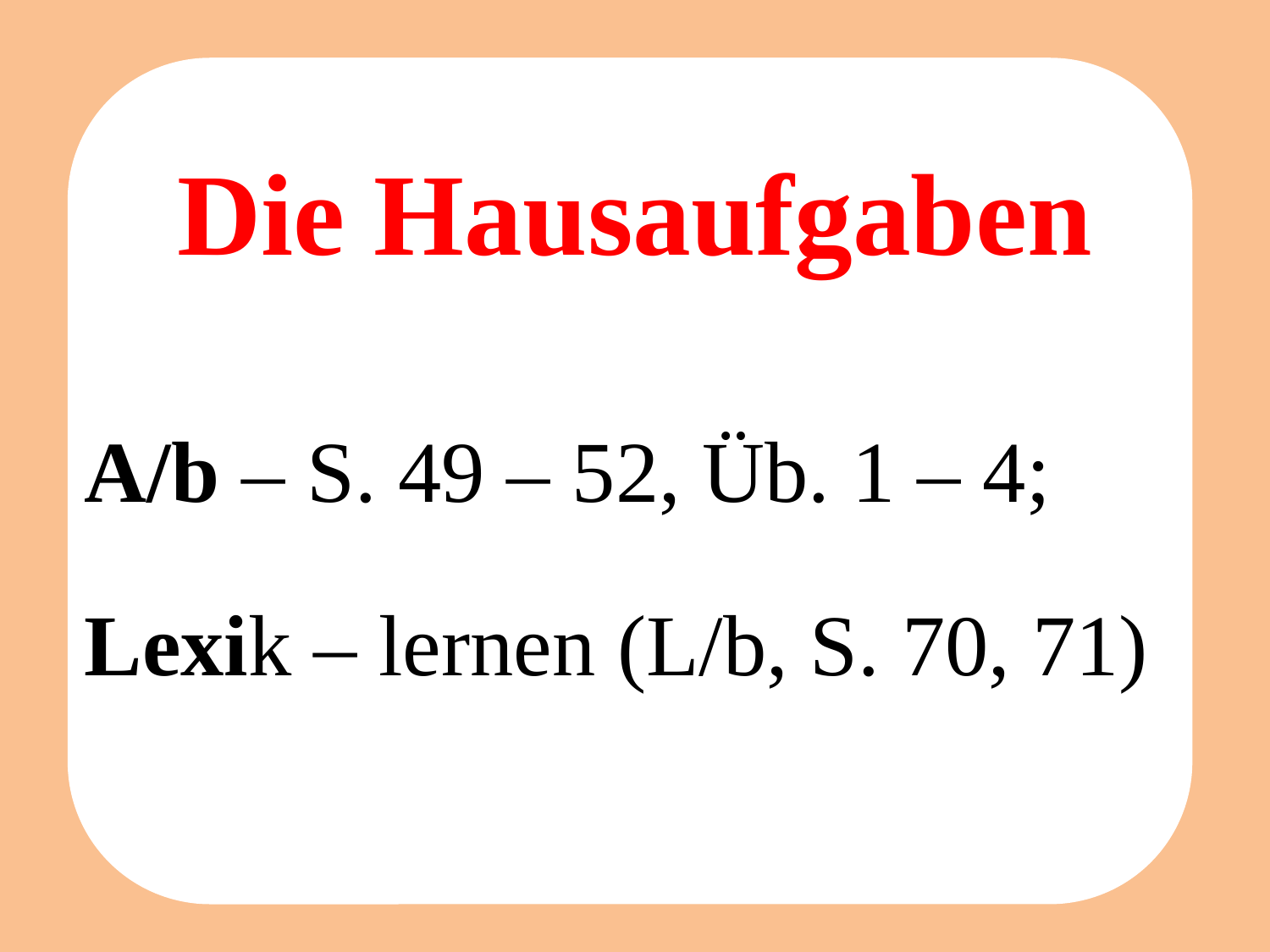

# Die Hausaufgaben
A/b – S. 49 – 52, Üb. 1 – 4;
Lexik – lernen (L/b, S. 70, 71)